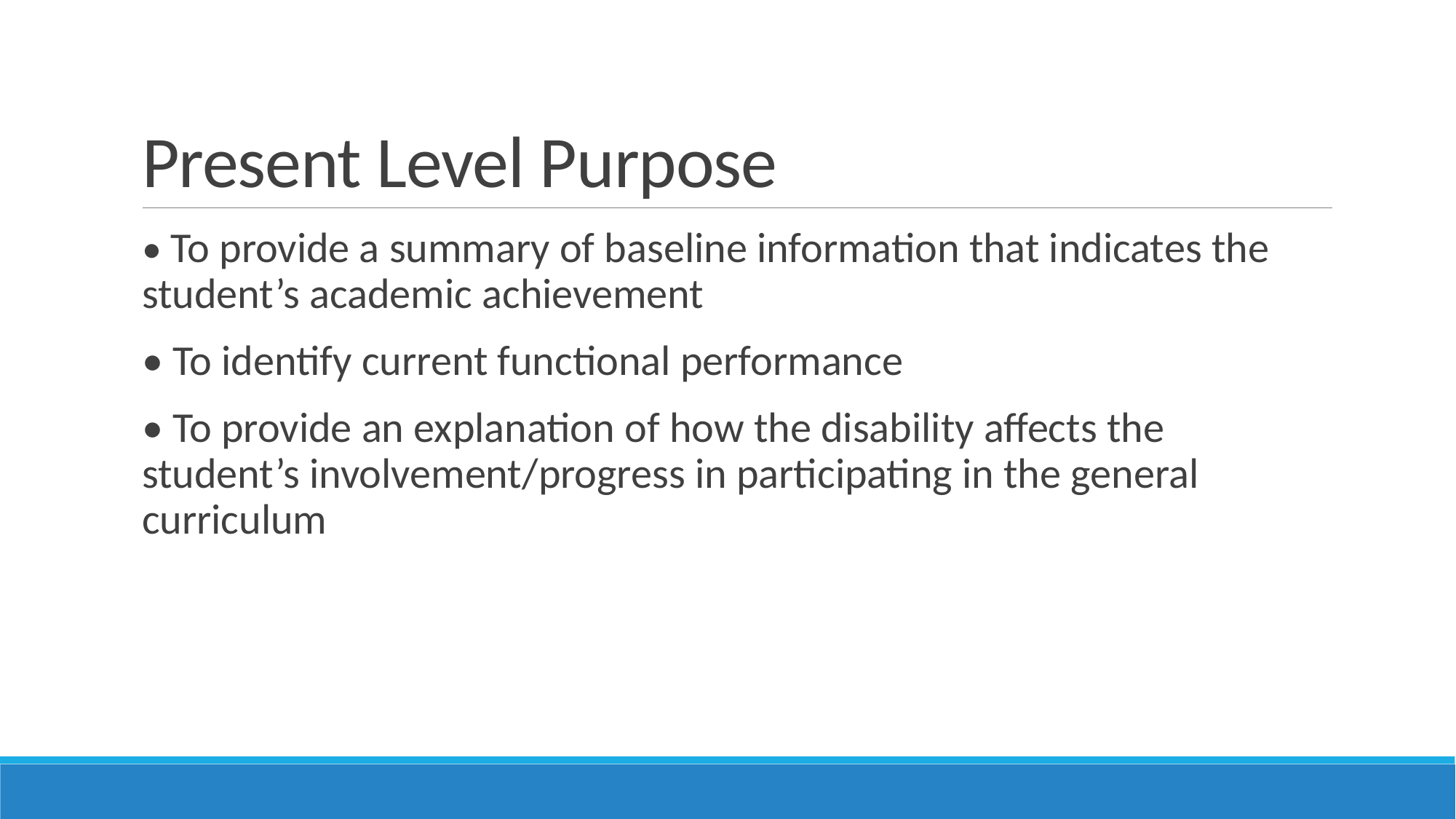

# Present Level Purpose
• To provide a summary of baseline information that indicates the student’s academic achievement
• To identify current functional performance
• To provide an explanation of how the disability affects the student’s involvement/progress in participating in the general curriculum